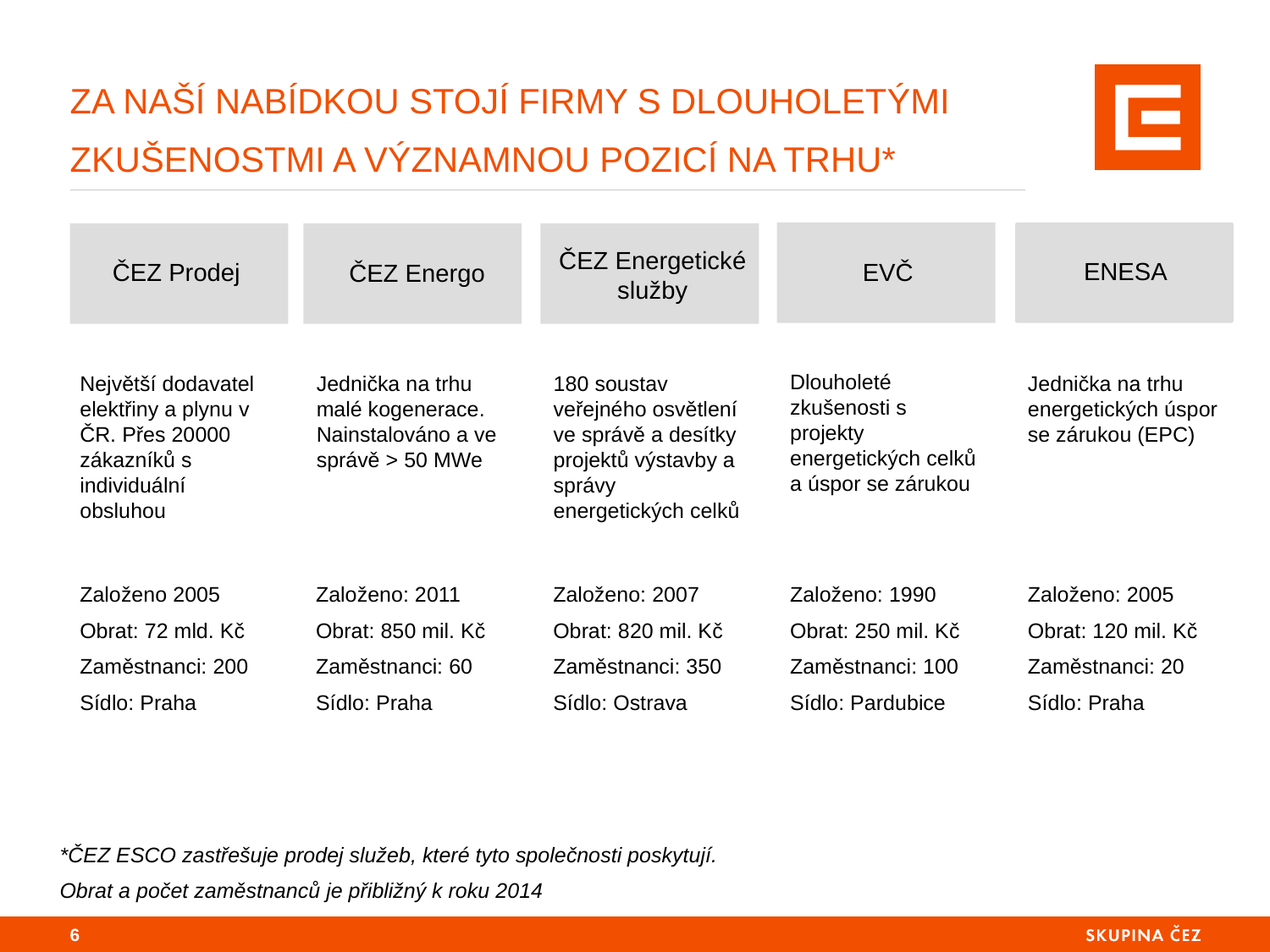

# ZA NAŠÍ NABÍDKOU STOJÍ FIRMY S DLOUHOLETÝMI ZKUŠENOSTMI A VÝZNAMNOU POZICÍ NA TRHU*

ČEZ Energetické služby
ENESA
EVČ
ČEZ Prodej
ČEZ Energo
Dlouholeté zkušenosti s projekty energetických celků a úspor se zárukou
Jednička na trhu malé kogenerace. Nainstalováno a ve správě > 50 MWe

180 soustav veřejného osvětlení ve správě a desítky projektů výstavby a správy energetických celků
Jednička na trhu energetických úspor se zárukou (EPC)
Největší dodavatel elektřiny a plynu v ČR. Přes 20000 zákazníků s individuální obsluhou
Založeno 2005
Obrat: 72 mld. Kč
Zaměstnanci: 200
Sídlo: Praha

Založeno: 2011
Obrat: 850 mil. Kč
Zaměstnanci: 60
Sídlo: Praha
Založeno: 2007
Obrat: 820 mil. Kč
Zaměstnanci: 350
Sídlo: Ostrava

Založeno: 1990
Obrat: 250 mil. Kč
Zaměstnanci: 100
Sídlo: Pardubice

Založeno: 2005
Obrat: 120 mil. Kč
Zaměstnanci: 20
Sídlo: Praha

*ČEZ ESCO zastřešuje prodej služeb, které tyto společnosti poskytují.
Obrat a počet zaměstnanců je přibližný k roku 2014
6